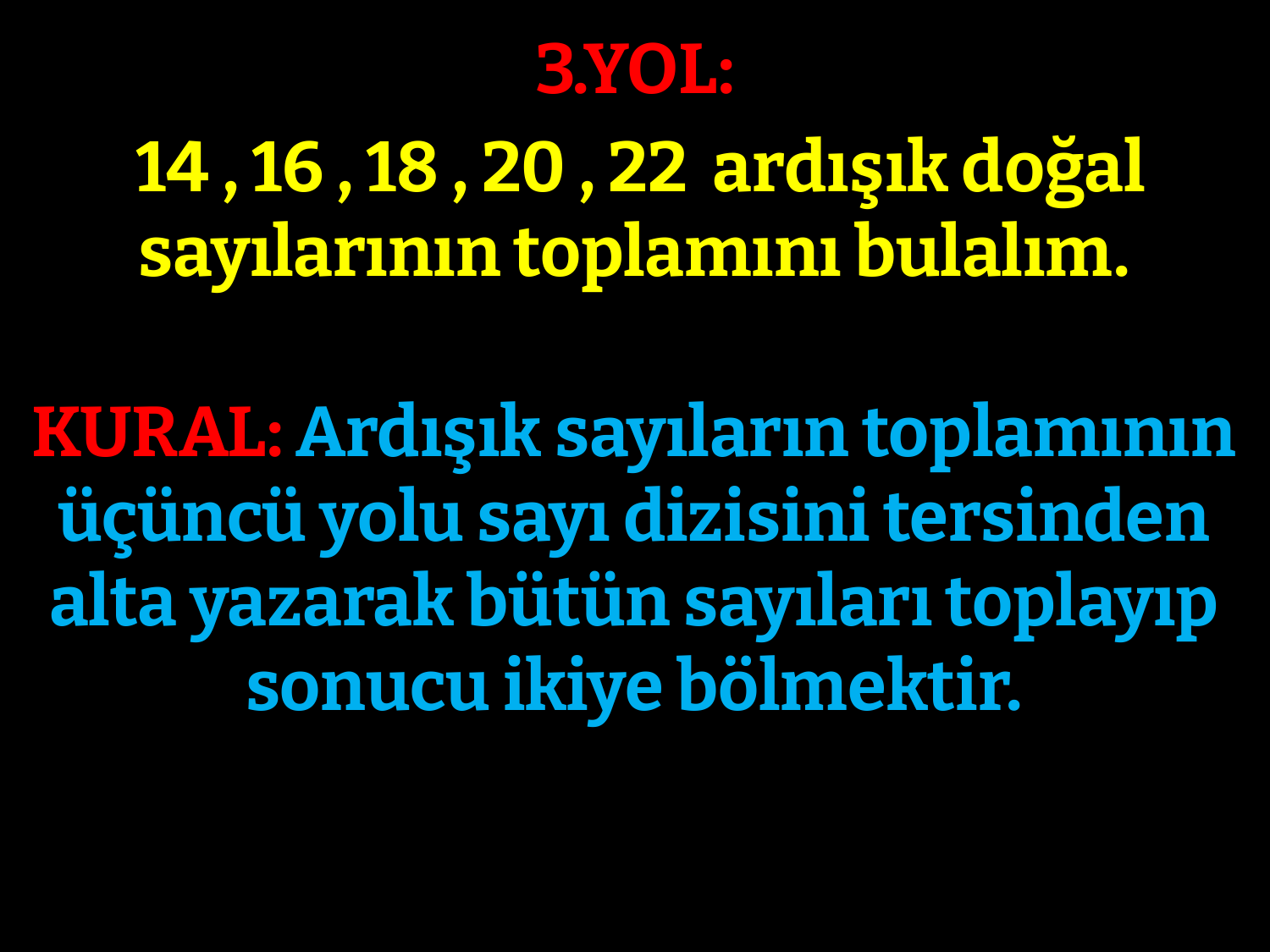

3.YOL:
 14 , 16 , 18 , 20 , 22  ardışık doğal sayılarının toplamını bulalım.
#
KURAL: Ardışık sayıların toplamının üçüncü yolu sayı dizisini tersinden alta yazarak bütün sayıları toplayıp sonucu ikiye bölmektir.